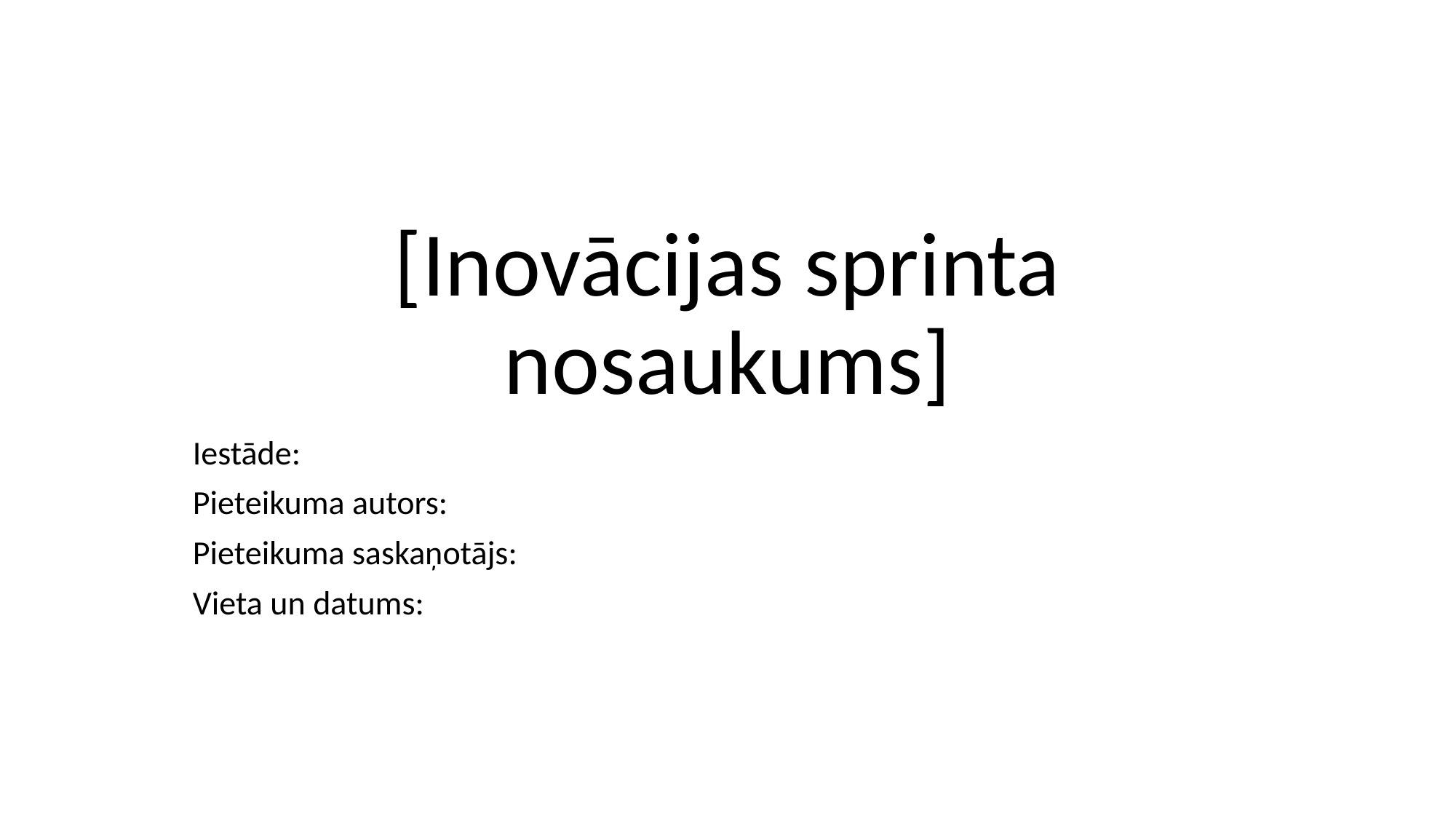

# [Inovācijas sprinta nosaukums]
Iestāde:
Pieteikuma autors:
Pieteikuma saskaņotājs:
Vieta un datums: